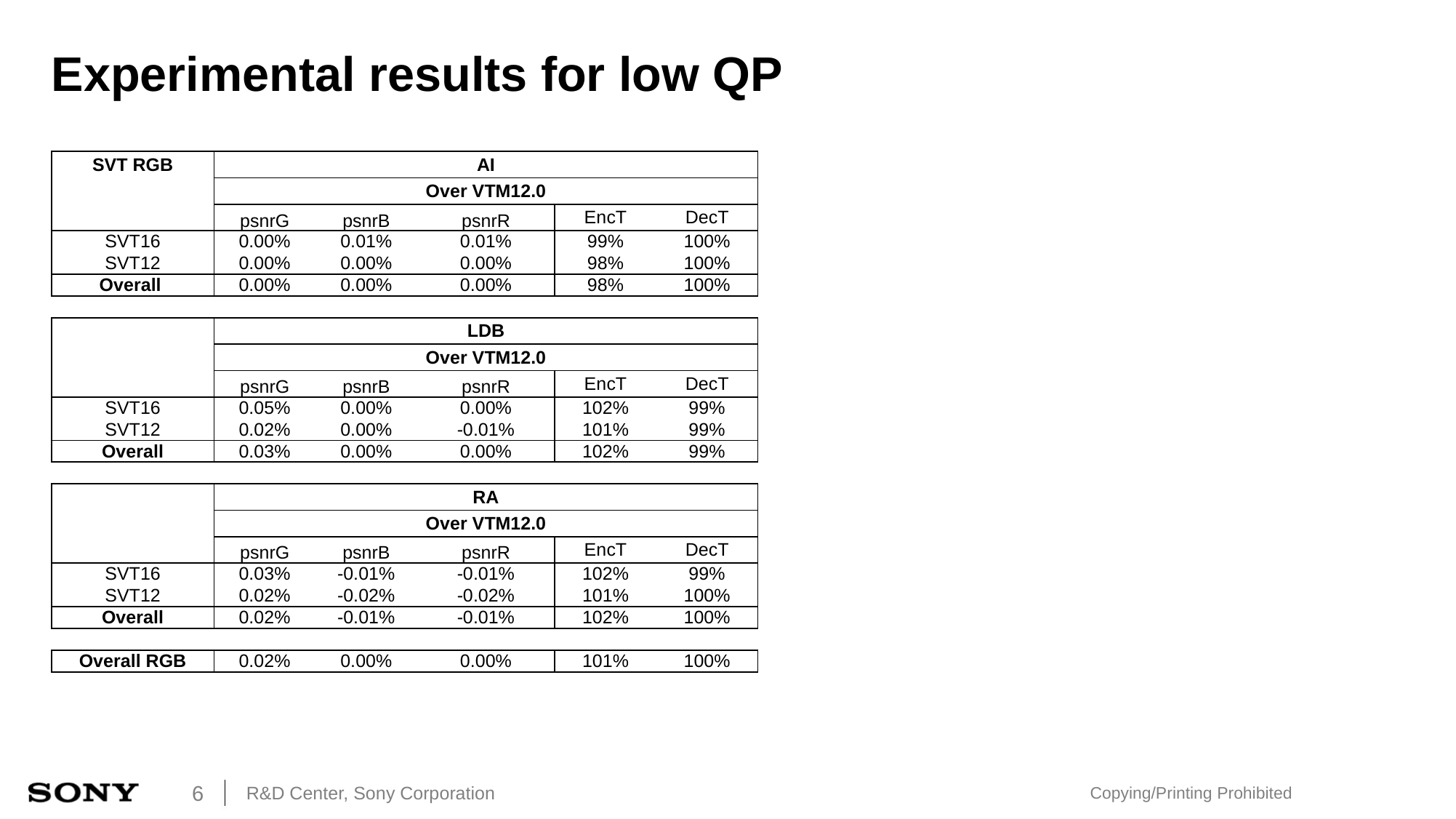

# Experimental results for low QP
| SVT RGB |  |  | AI |  |  |
| --- | --- | --- | --- | --- | --- |
|  |  |  | Over VTM12.0 |  |  |
|  | psnrG | psnrB | psnrR | EncT | DecT |
| SVT16 | 0.00% | 0.01% | 0.01% | 99% | 100% |
| SVT12 | 0.00% | 0.00% | 0.00% | 98% | 100% |
| Overall | 0.00% | 0.00% | 0.00% | 98% | 100% |
|  |  |  |  |  |  |
|  |  |  | LDB |  |  |
|  |  |  | Over VTM12.0 |  |  |
|  | psnrG | psnrB | psnrR | EncT | DecT |
| SVT16 | 0.05% | 0.00% | 0.00% | 102% | 99% |
| SVT12 | 0.02% | 0.00% | -0.01% | 101% | 99% |
| Overall | 0.03% | 0.00% | 0.00% | 102% | 99% |
|  |  |  |  |  |  |
|  |  |  | RA |  |  |
|  |  |  | Over VTM12.0 |  |  |
|  | psnrG | psnrB | psnrR | EncT | DecT |
| SVT16 | 0.03% | -0.01% | -0.01% | 102% | 99% |
| SVT12 | 0.02% | -0.02% | -0.02% | 101% | 100% |
| Overall | 0.02% | -0.01% | -0.01% | 102% | 100% |
|  |  |  |  |  |  |
| Overall RGB | 0.02% | 0.00% | 0.00% | 101% | 100% |